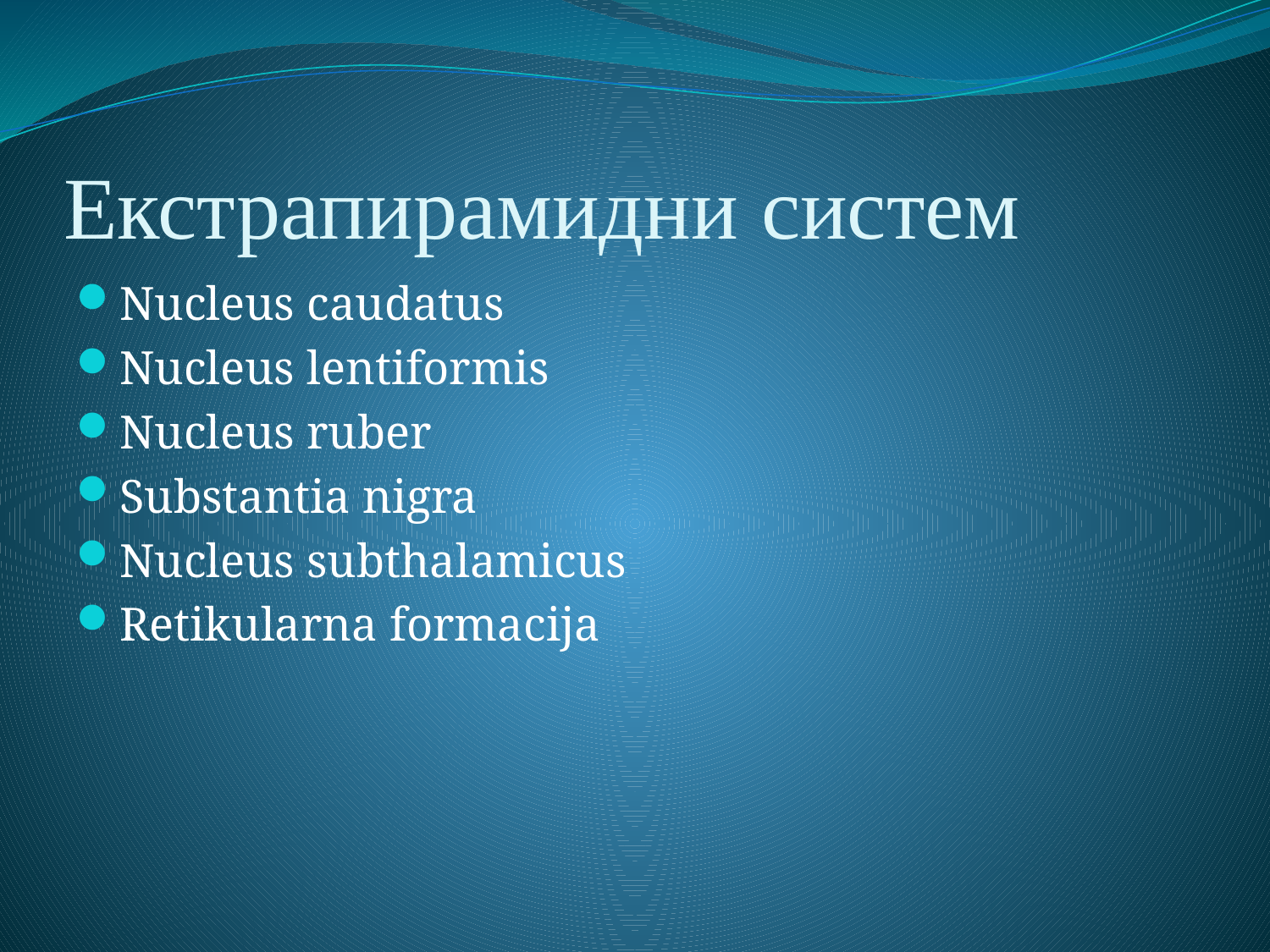

# Екстрапирамидни систем
Nucleus caudatus
Nucleus lentiformis
Nucleus ruber
Substantia nigra
Nucleus subthalamicus
Retikularna formacija